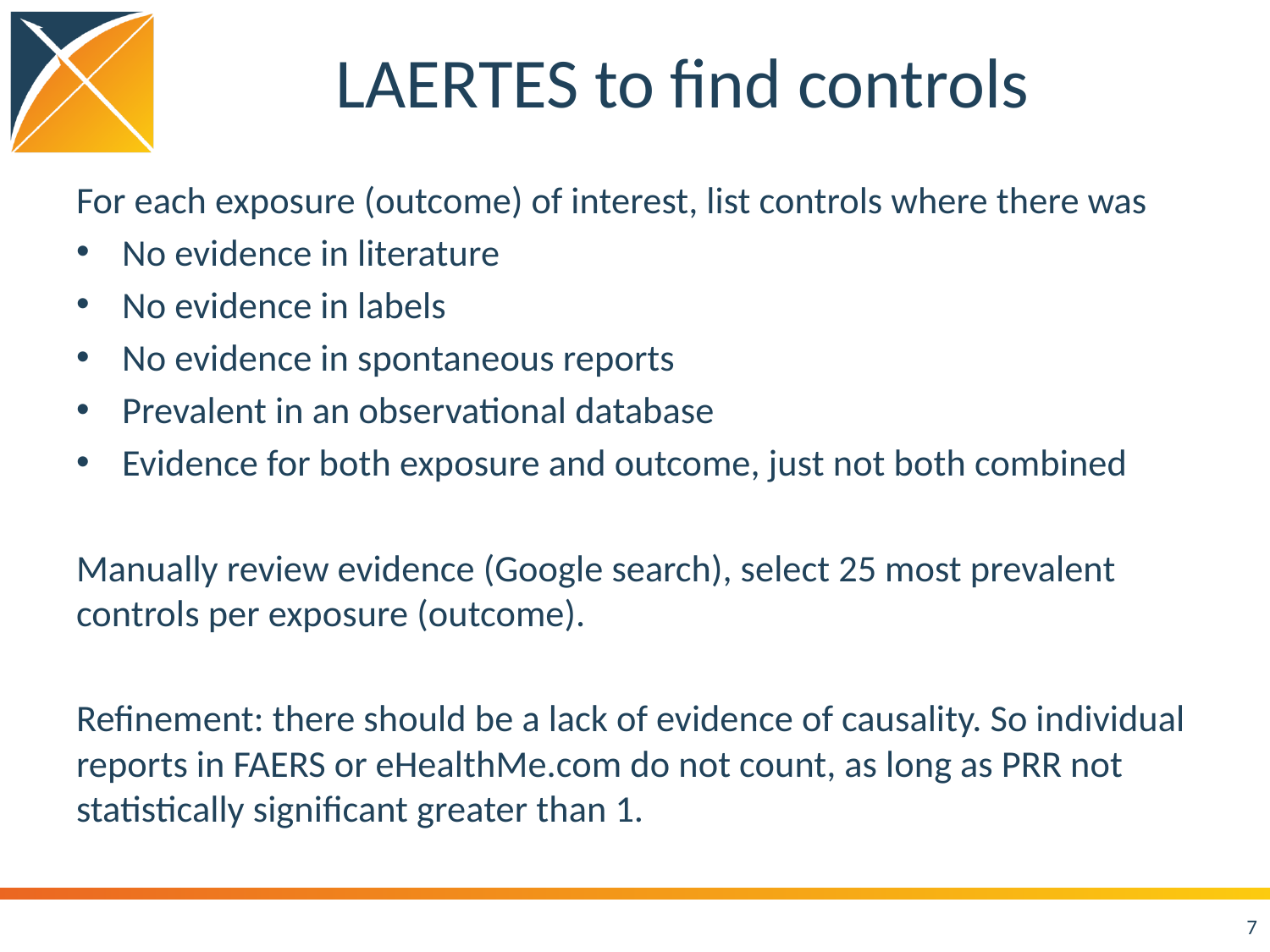

# LAERTES to find controls
For each exposure (outcome) of interest, list controls where there was
No evidence in literature
No evidence in labels
No evidence in spontaneous reports
Prevalent in an observational database
Evidence for both exposure and outcome, just not both combined

Manually review evidence (Google search), select 25 most prevalent controls per exposure (outcome).

Refinement: there should be a lack of evidence of causality. So individual reports in FAERS or eHealthMe.com do not count, as long as PRR not statistically significant greater than 1.
7